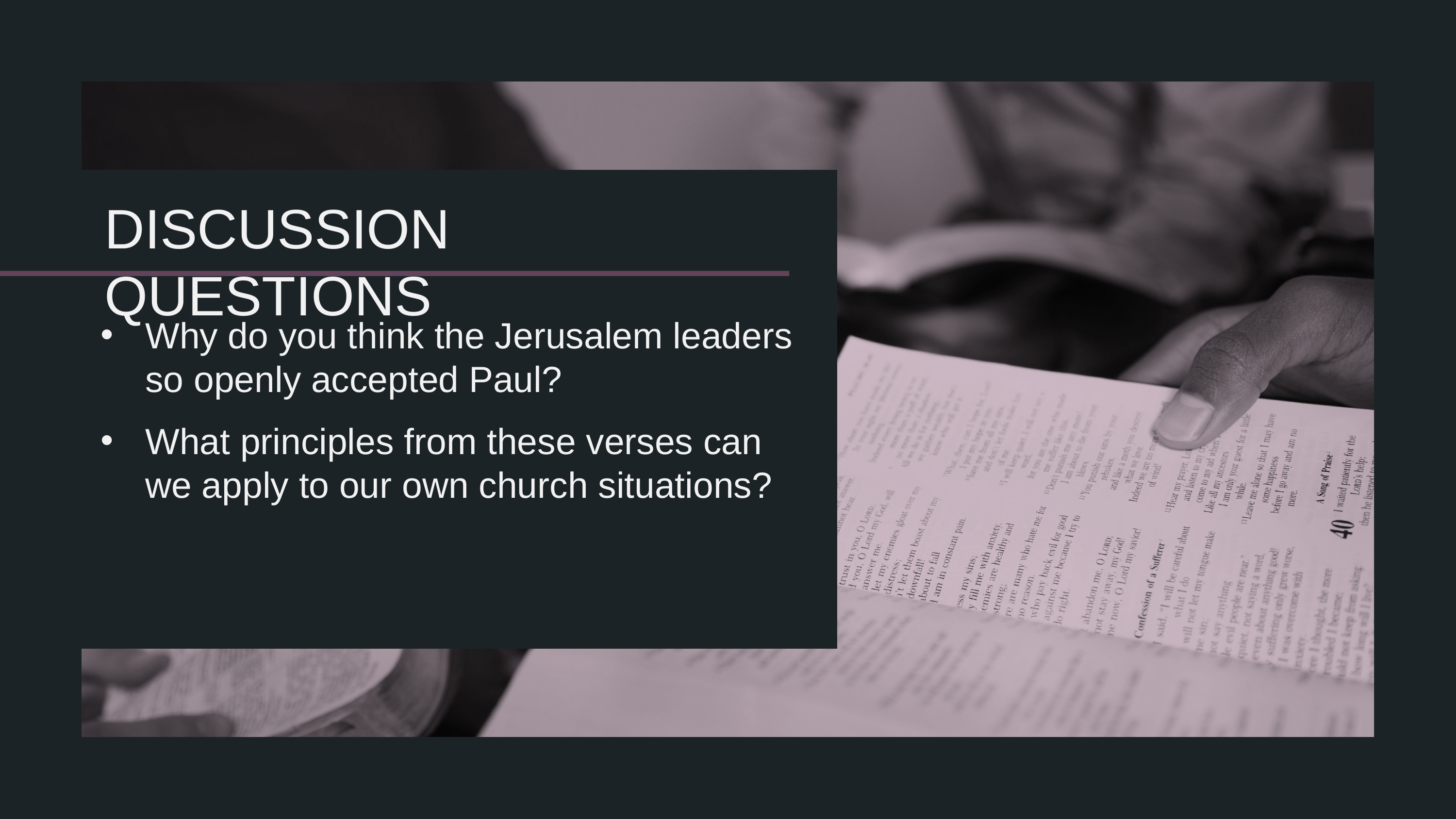

Why do you think the Jerusalem leaders so openly accepted Paul?
What principles from these verses can we apply to our own church situations?